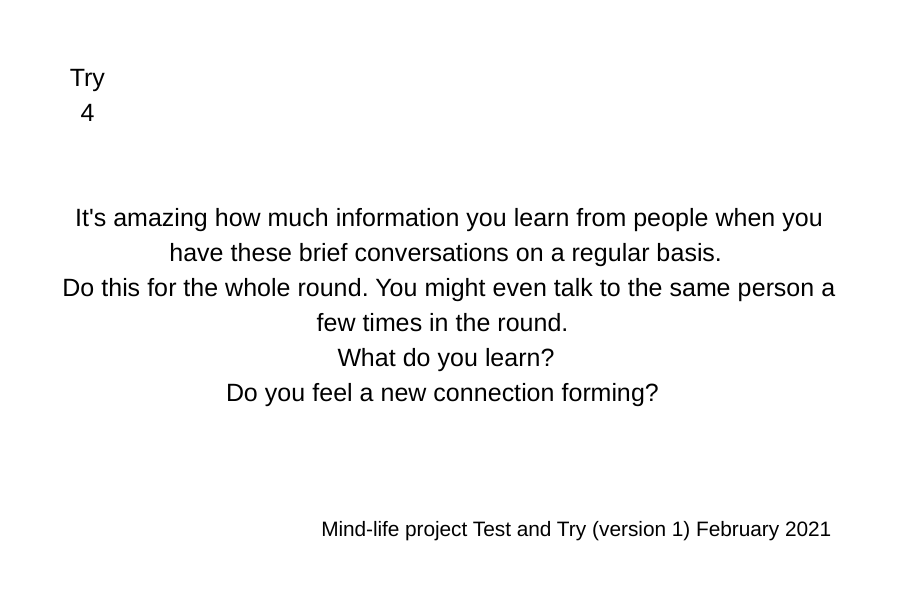

Try 4
It's amazing how much information you learn from people when you have these brief conversations on a regular basis.
Do this for the whole round. You might even talk to the same person a few times in the round.
What do you learn?
Do you feel a new connection forming?
Mind-life project Test and Try (version 1) February 2021